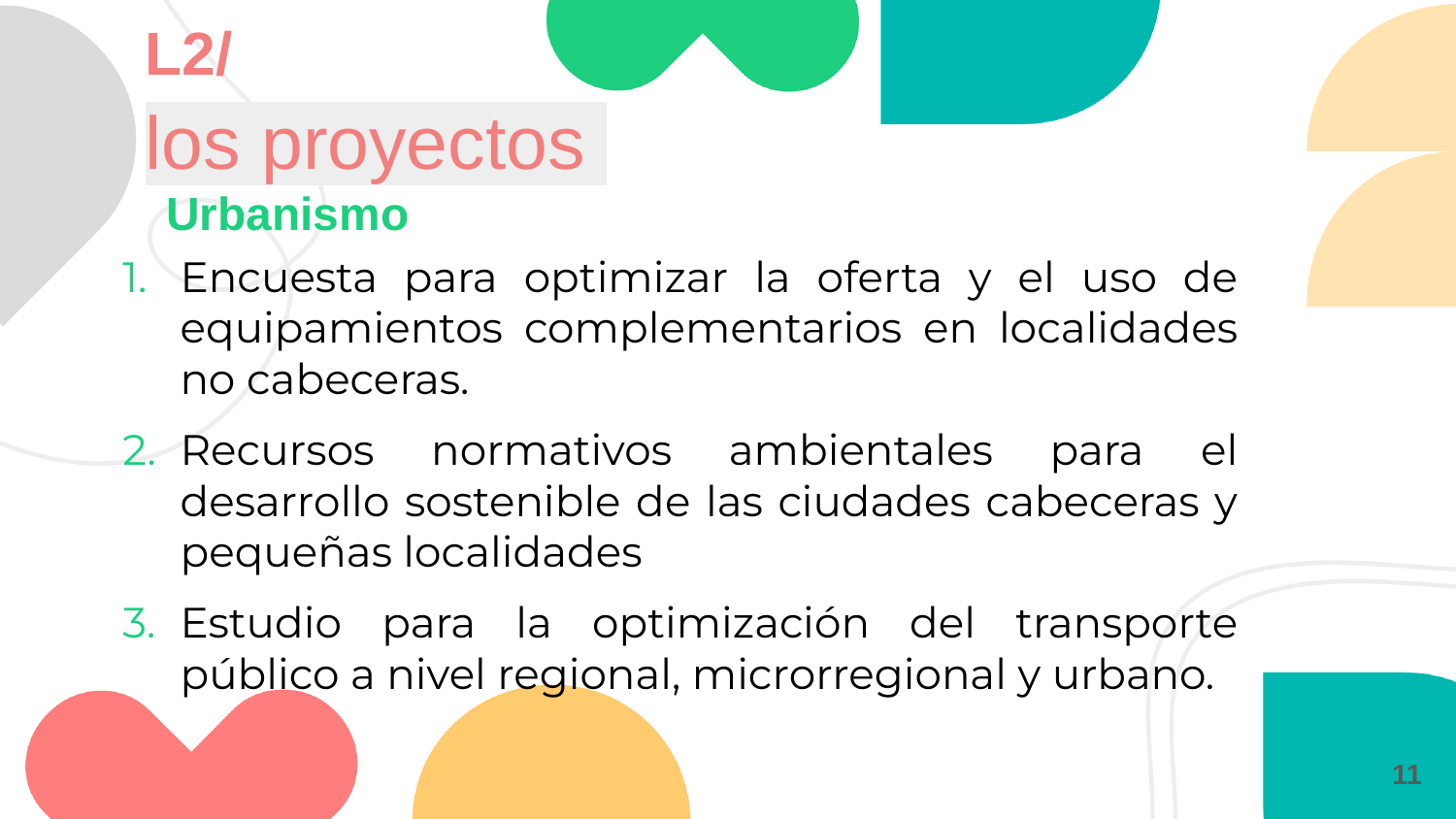

L2/
los proyectos
Urbanismo
Encuesta para optimizar la oferta y el uso de equipamientos complementarios en localidades no cabeceras.
Recursos normativos ambientales para el desarrollo sostenible de las ciudades cabeceras y pequeñas localidades
Estudio para la optimización del transporte público a nivel regional, microrregional y urbano.
11